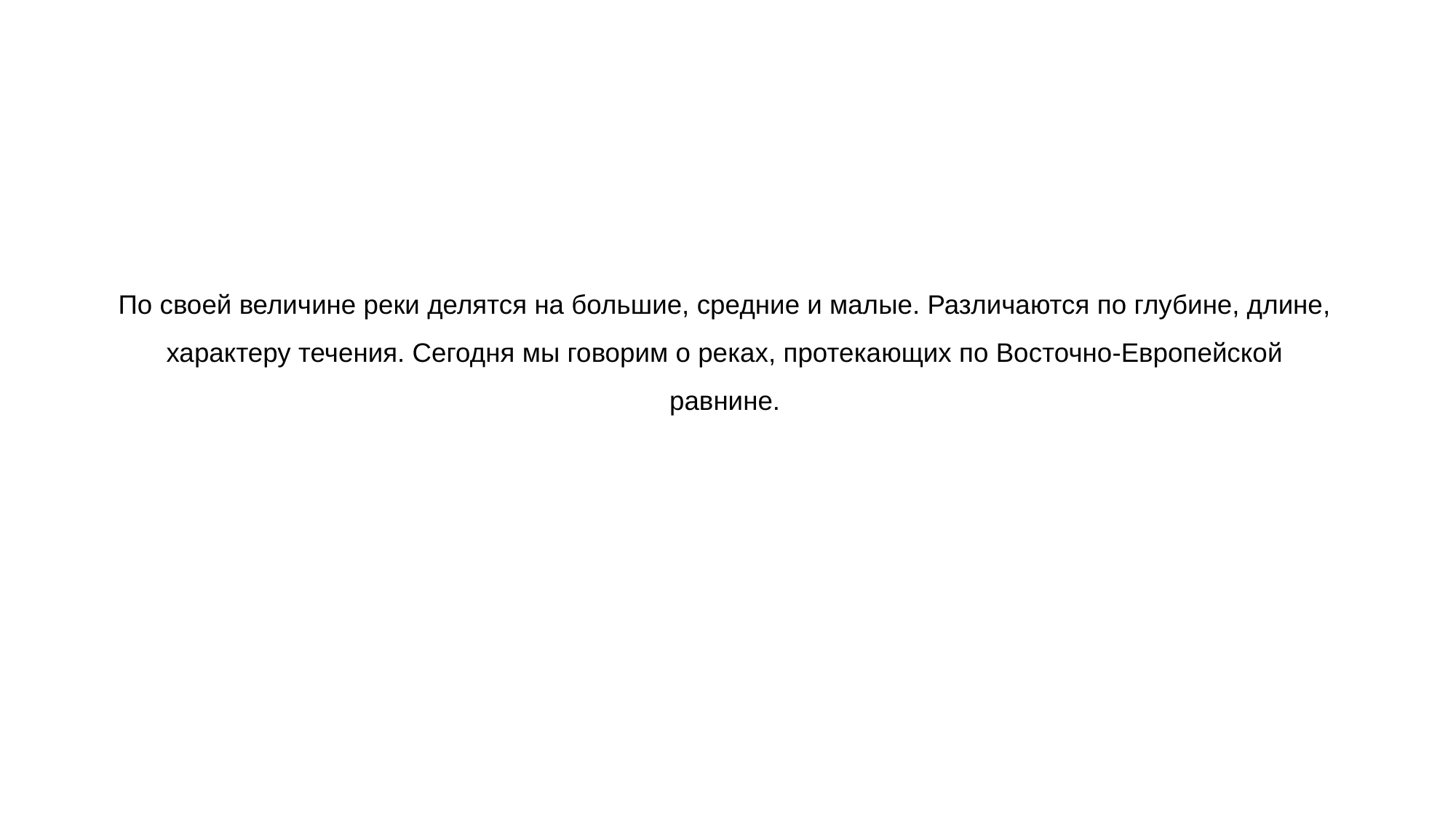

# По своей величине реки делятся на большие, средние и малые. Различаются по глубине, длине, характеру течения. Сегодня мы говорим о реках, протекающих по Восточно-Европейской равнине.